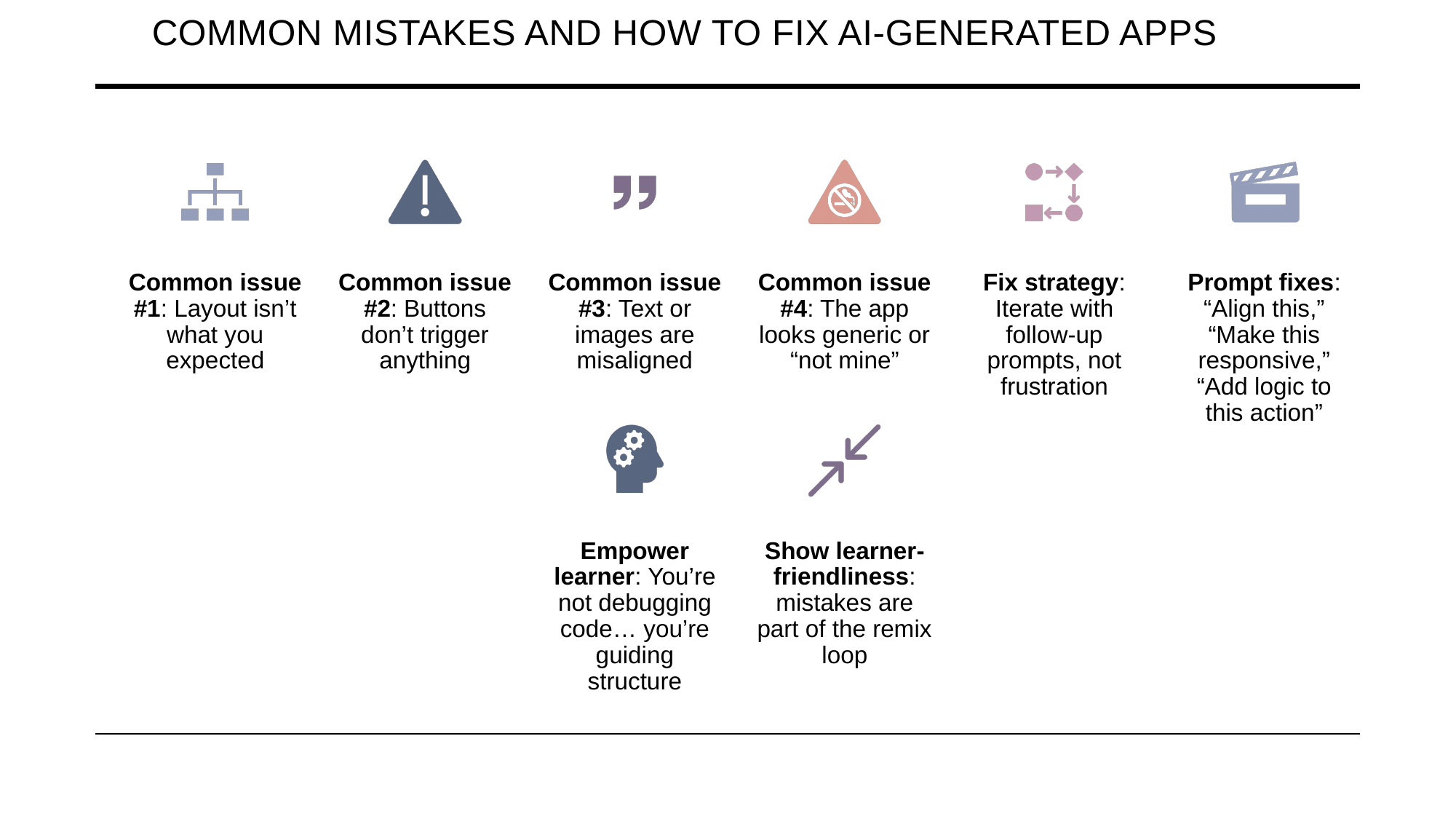

# Common Mistakes and How to Fix AI-Generated Apps
Common issue #1: Layout isn’t what you expected
Common issue #2: Buttons don’t trigger anything
Common issue #3: Text or images are misaligned
Common issue #4: The app looks generic or “not mine”
Fix strategy: Iterate with follow-up prompts, not frustration
Prompt fixes: “Align this,” “Make this responsive,” “Add logic to this action”
Empower learner: You’re not debugging code… you’re guiding structure
Show learner-friendliness: mistakes are part of the remix loop